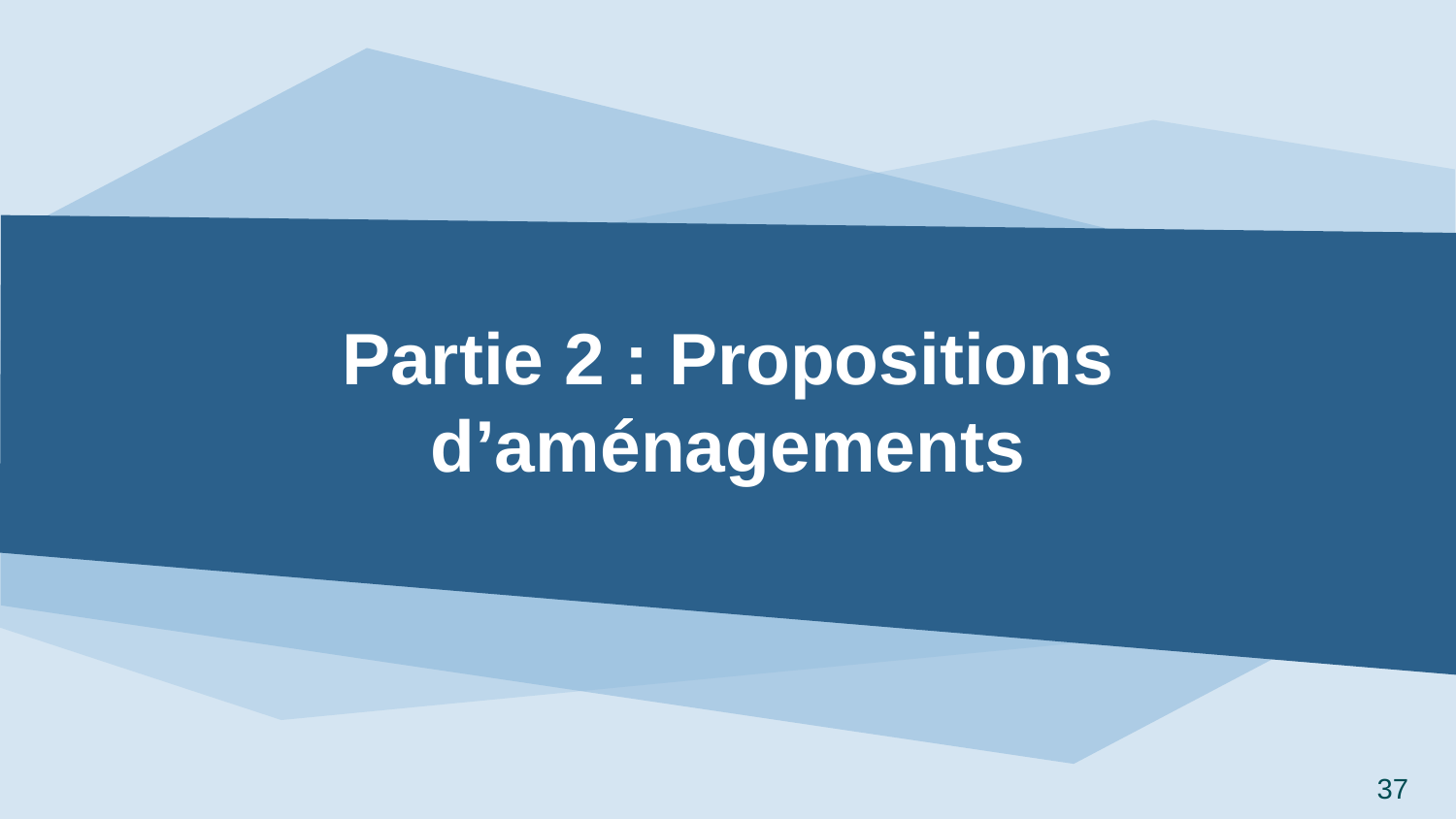

# Partie 2 : Propositions d’aménagements
37